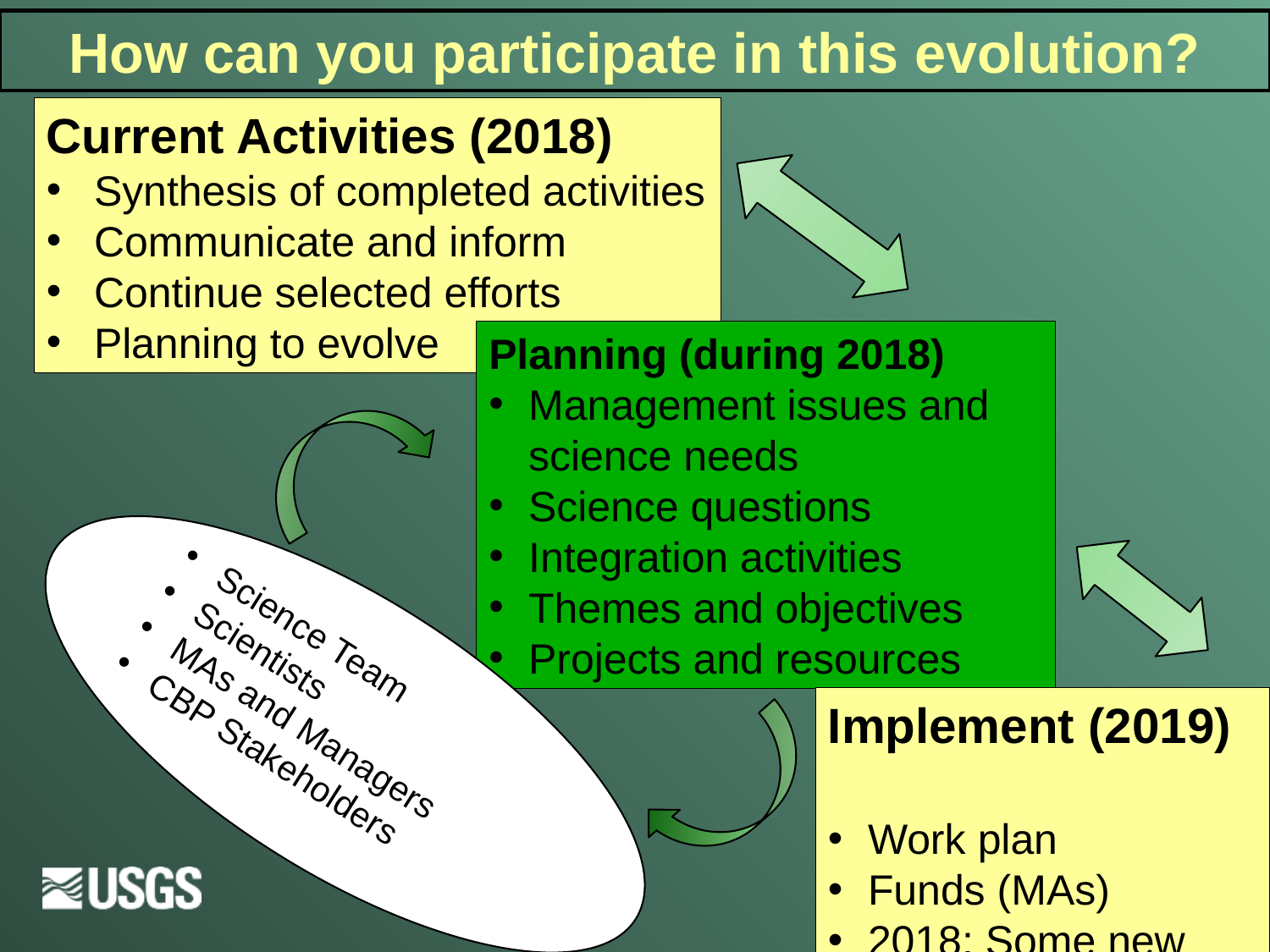

How can you participate in this evolution?
Current Activities (2018)
Synthesis of completed activities
Communicate and inform
Continue selected efforts
Planning to evolve

Planning (during 2018)
Management issues and science needs
Science questions
Integration activities
Themes and objectives
Projects and resources

Science Team
Scientists
MAs and Managers
CBP Stakeholders
Implement (2019)
Work plan
Funds (MAs)
2018: Some new activities begin